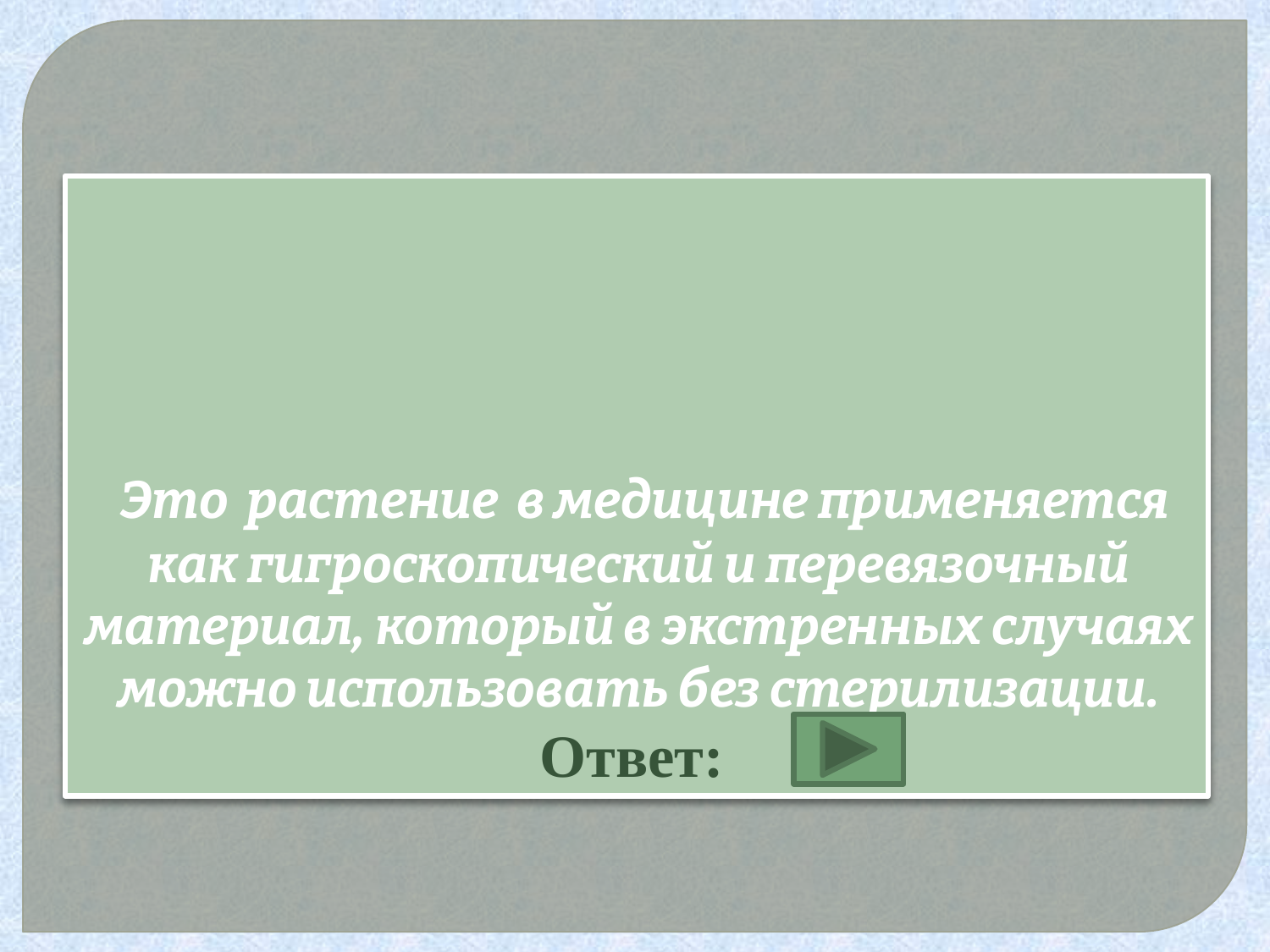

# Это  растение  в медицине применяется как гигроскопический и перевязочный материал, который в экстренных случаях можно использовать без стерилизации. Ответ: